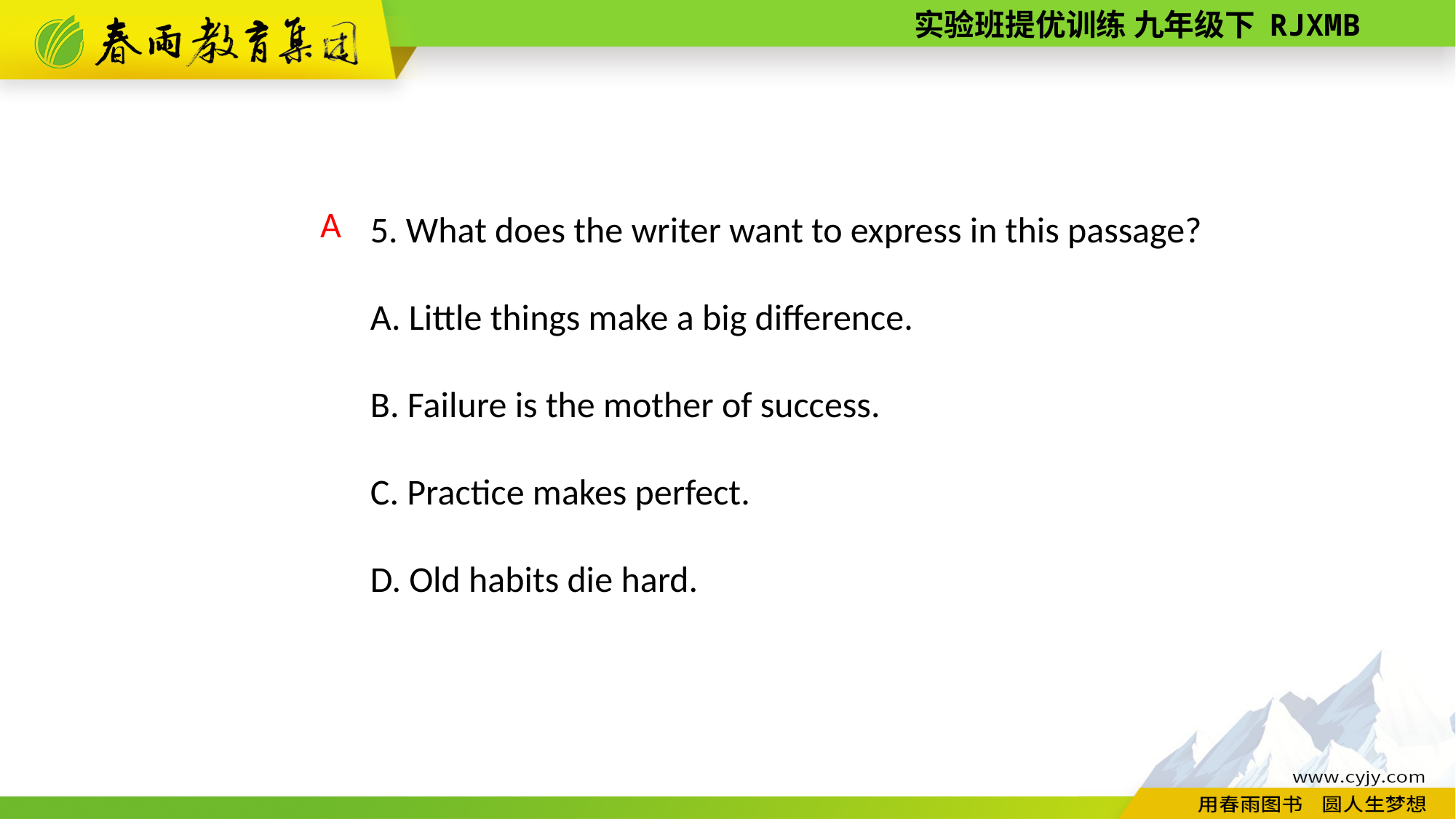

5. What does the writer want to express in this passage?
A. Little things make a big difference.
B. Failure is the mother of success.
C. Practice makes perfect.
D. Old habits die hard.
A